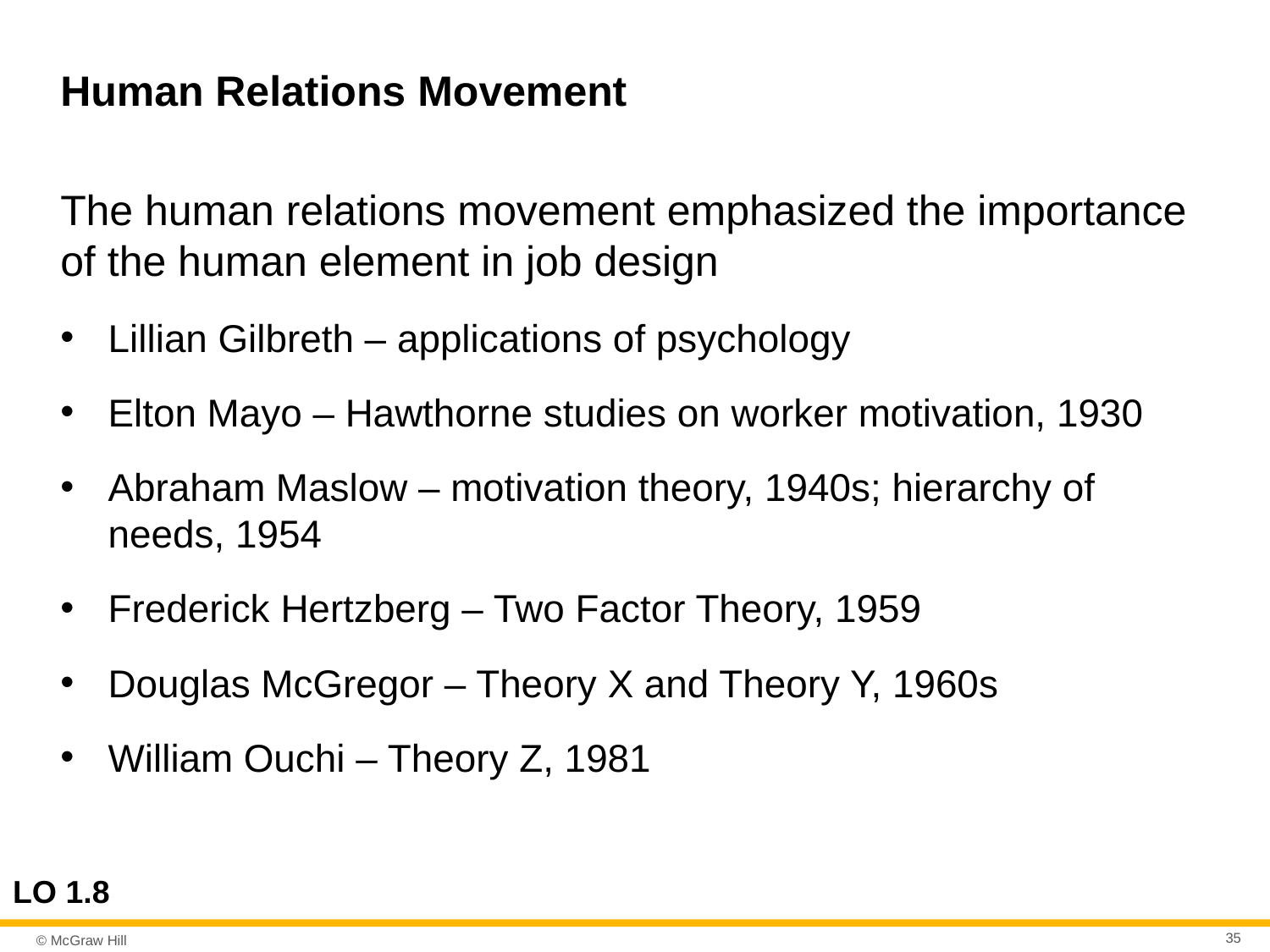

# Human Relations Movement
The human relations movement emphasized the importance of the human element in job design
Lillian Gilbreth – applications of psychology
Elton Mayo – Hawthorne studies on worker motivation, 1930
Abraham Maslow – motivation theory, 1940s; hierarchy of needs, 1954
Frederick Hertzberg – Two Factor Theory, 1959
Douglas McGregor – Theory X and Theory Y, 1960s
William Ouchi – Theory Z, 1981
LO 1.8